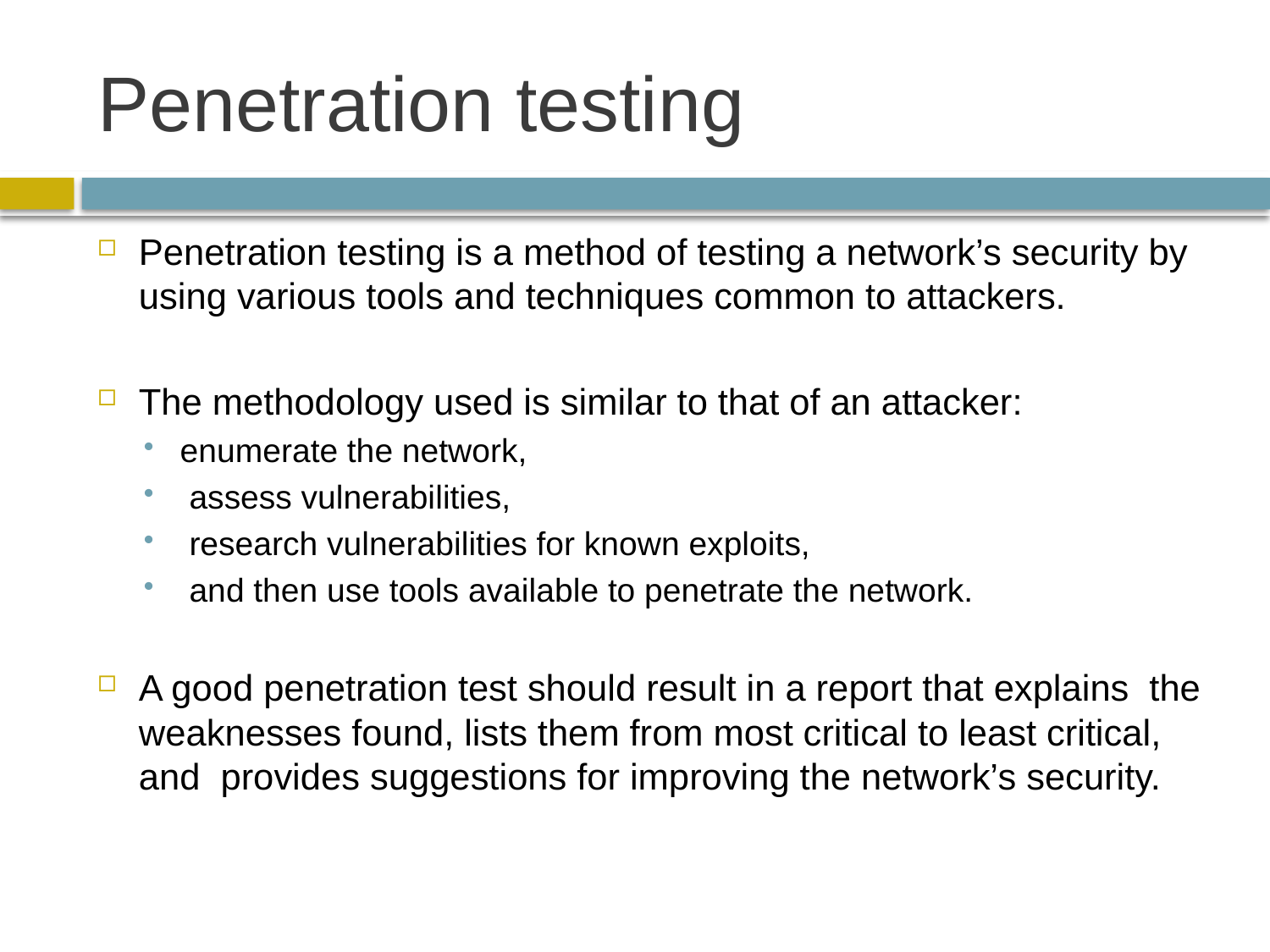

# Penetration testing
Penetration testing is a method of testing a network’s security by using various tools and techniques common to attackers.

The methodology used is similar to that of an attacker:
enumerate the network,
 assess vulnerabilities,
 research vulnerabilities for known exploits,
 and then use tools available to penetrate the network.

A good penetration test should result in a report that explains  the weaknesses found, lists them from most critical to least critical, and  provides suggestions for improving the network’s security.